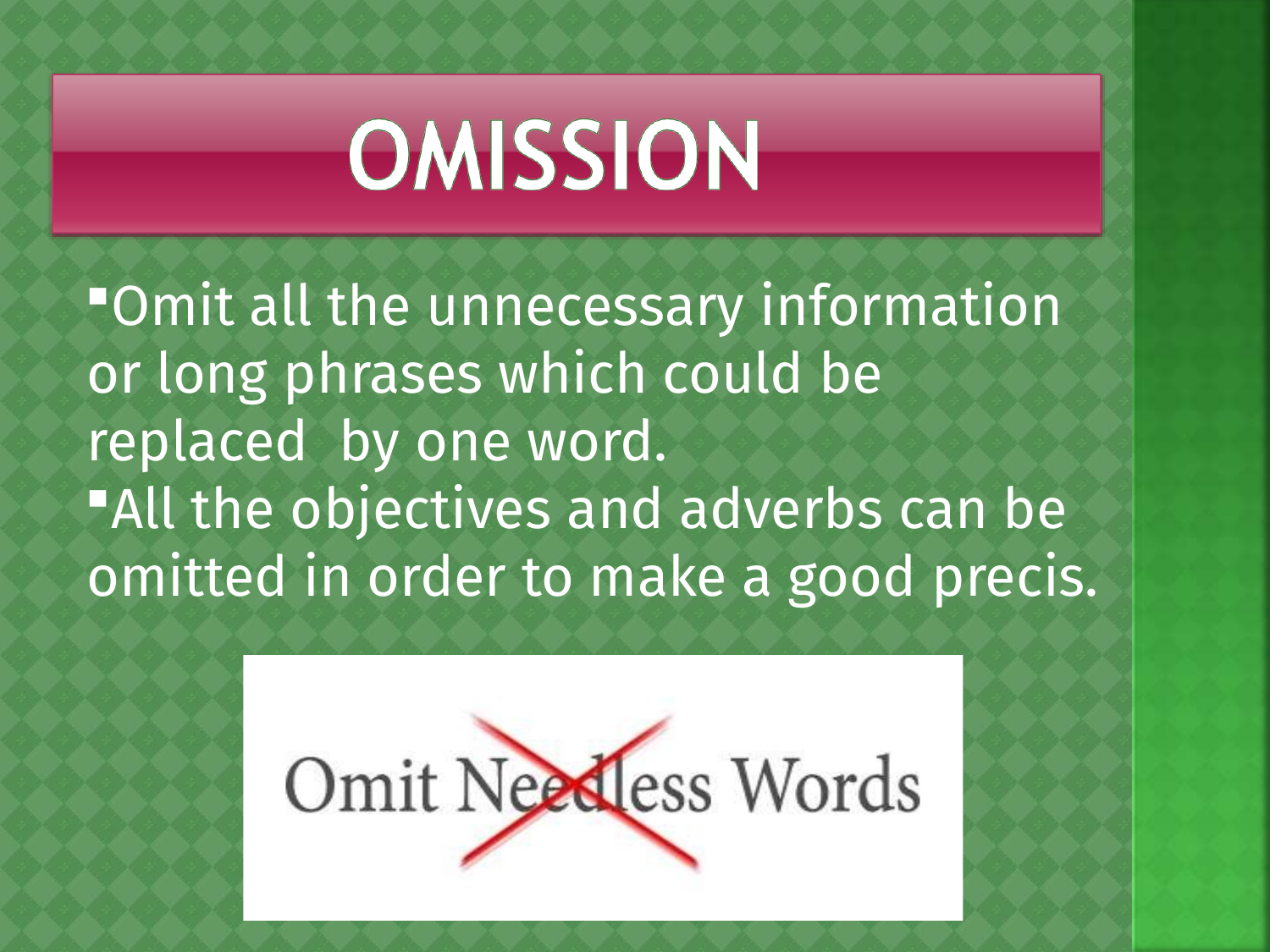

Omit all the unnecessary information  or long phrases which could be replaced  by one word.
All the objectives and adverbs can be  omitted in order to make a good precis.